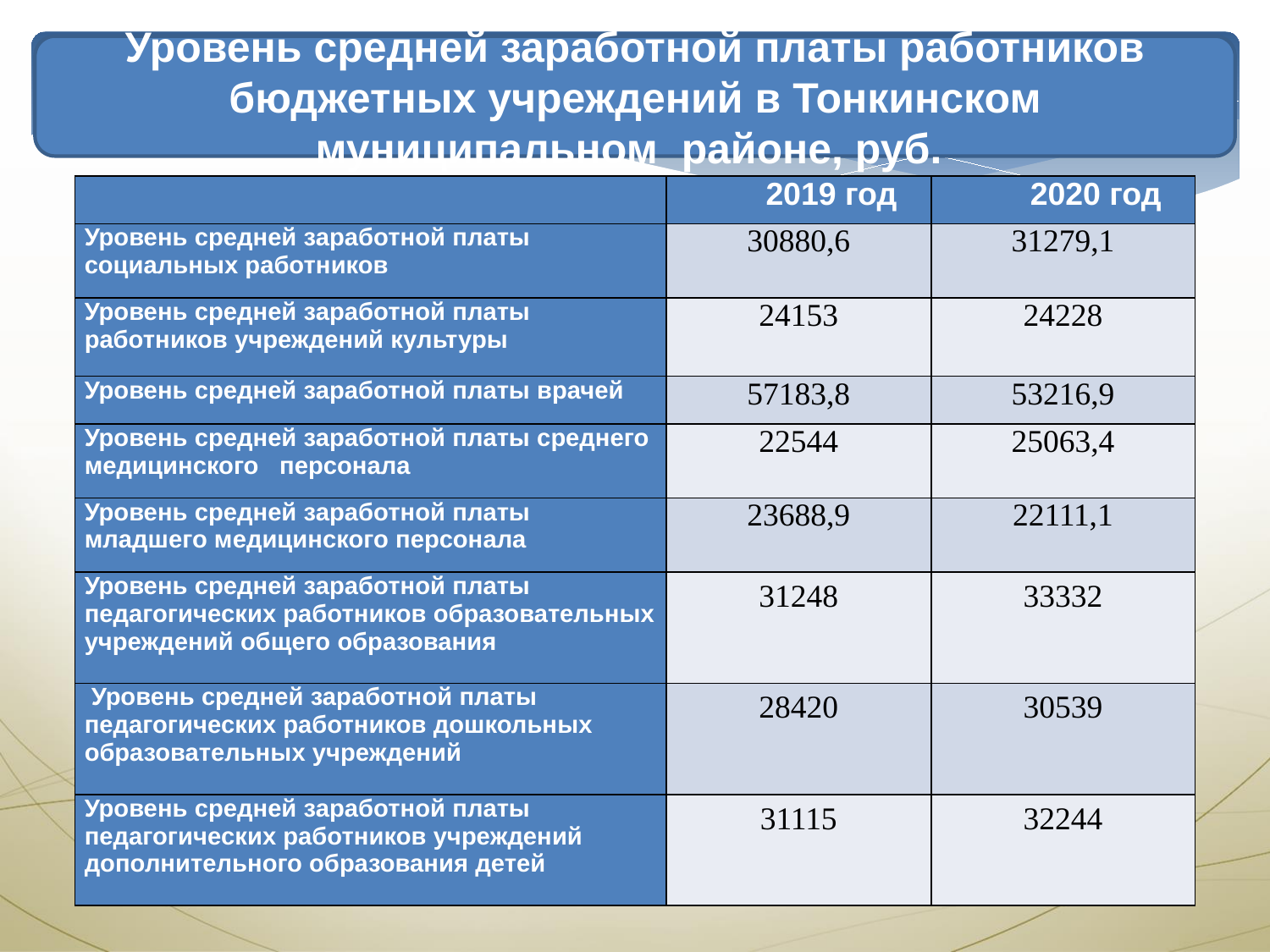

Уровень средней заработной платы работников бюджетных учреждений в Тонкинском муниципальном  районе, руб.
|  | 2019 год | 2020 год |
| --- | --- | --- |
| Уровень средней заработной платы социальных работников | 30880,6 | 31279,1 |
| Уровень средней заработной платы работников учреждений культуры | 24153 | 24228 |
| Уровень средней заработной платы врачей | 57183,8 | 53216,9 |
| Уровень средней заработной платы среднего медицинского персонала | 22544 | 25063,4 |
| Уровень средней заработной платы младшего медицинского персонала | 23688,9 | 22111,1 |
| Уровень средней заработной платы педагогических работников образовательных учреждений общего образования | 31248 | 33332 |
| Уровень средней заработной платы педагогических работников дошкольных образовательных учреждений | 28420 | 30539 |
| Уровень средней заработной платы педагогических работников учреждений дополнительного образования детей | 31115 | 32244 |